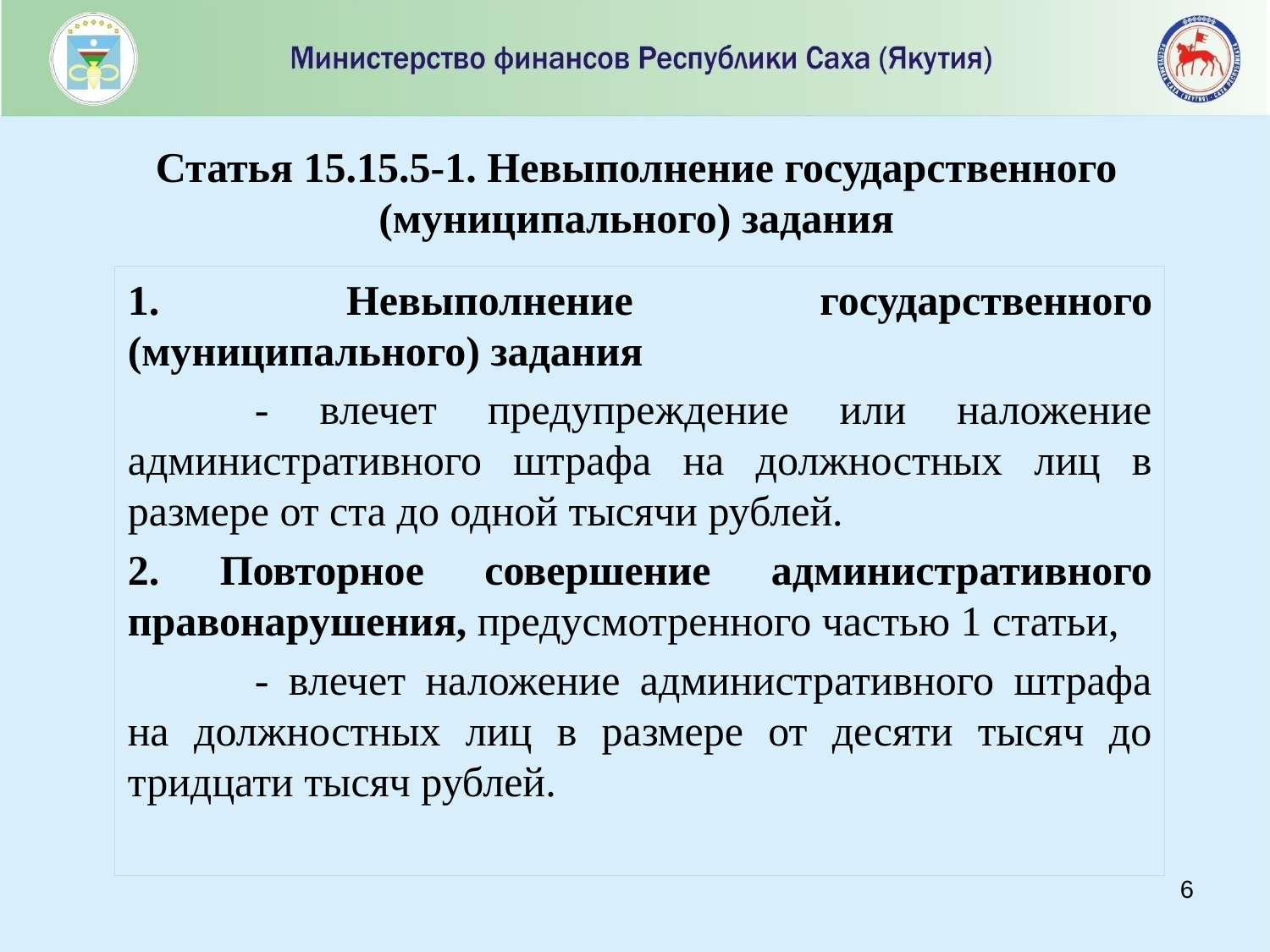

# Статья 15.15.5-1. Невыполнение государственного (муниципального) задания
1. Невыполнение государственного (муниципального) задания
	- влечет предупреждение или наложение административного штрафа на должностных лиц в размере от ста до одной тысячи рублей.
2. Повторное совершение административного правонарушения, предусмотренного частью 1 статьи,
	- влечет наложение административного штрафа на должностных лиц в размере от десяти тысяч до тридцати тысяч рублей.
6